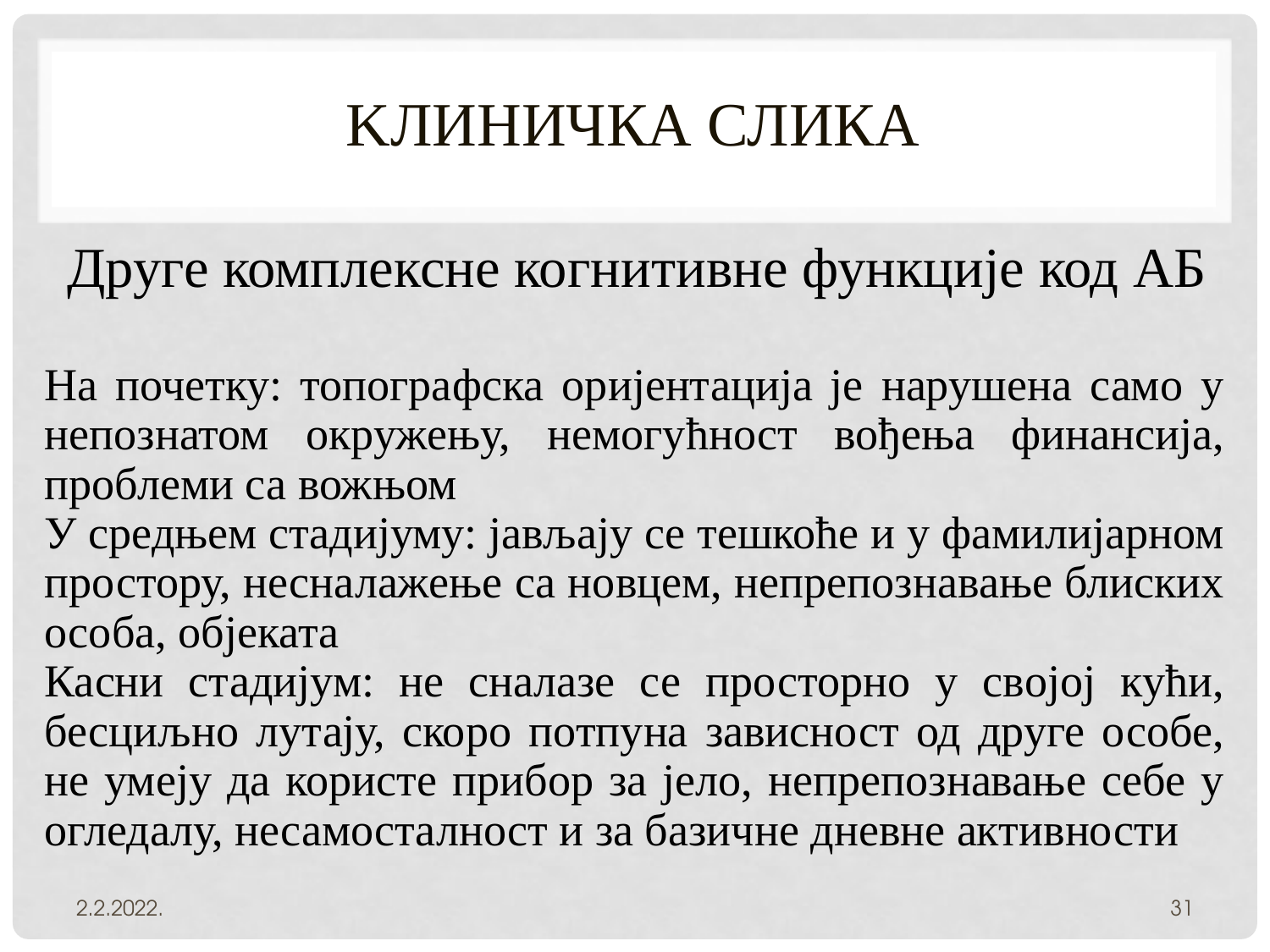

# Kлиничка слика
  Друге комплексне когнитивне функције код АБ

На почетку: топографска оријентација је нарушена само у непознатом окружењу, немогућност вођења финансија, проблеми са вожњом
У средњем стадијуму: јављају се тешкоће и у фамилијарном простору, несналажење са новцем, непрепознавање блиских особа, објеката
Касни стадијум: не сналазе се просторно у својој кући, бесциљно лутају, скоро потпуна зависност од друге особе, не умеју да користе прибор за јело, непрепознавање себе у огледалу, несамосталност и за базичне дневне активности
2.2.2022.
31